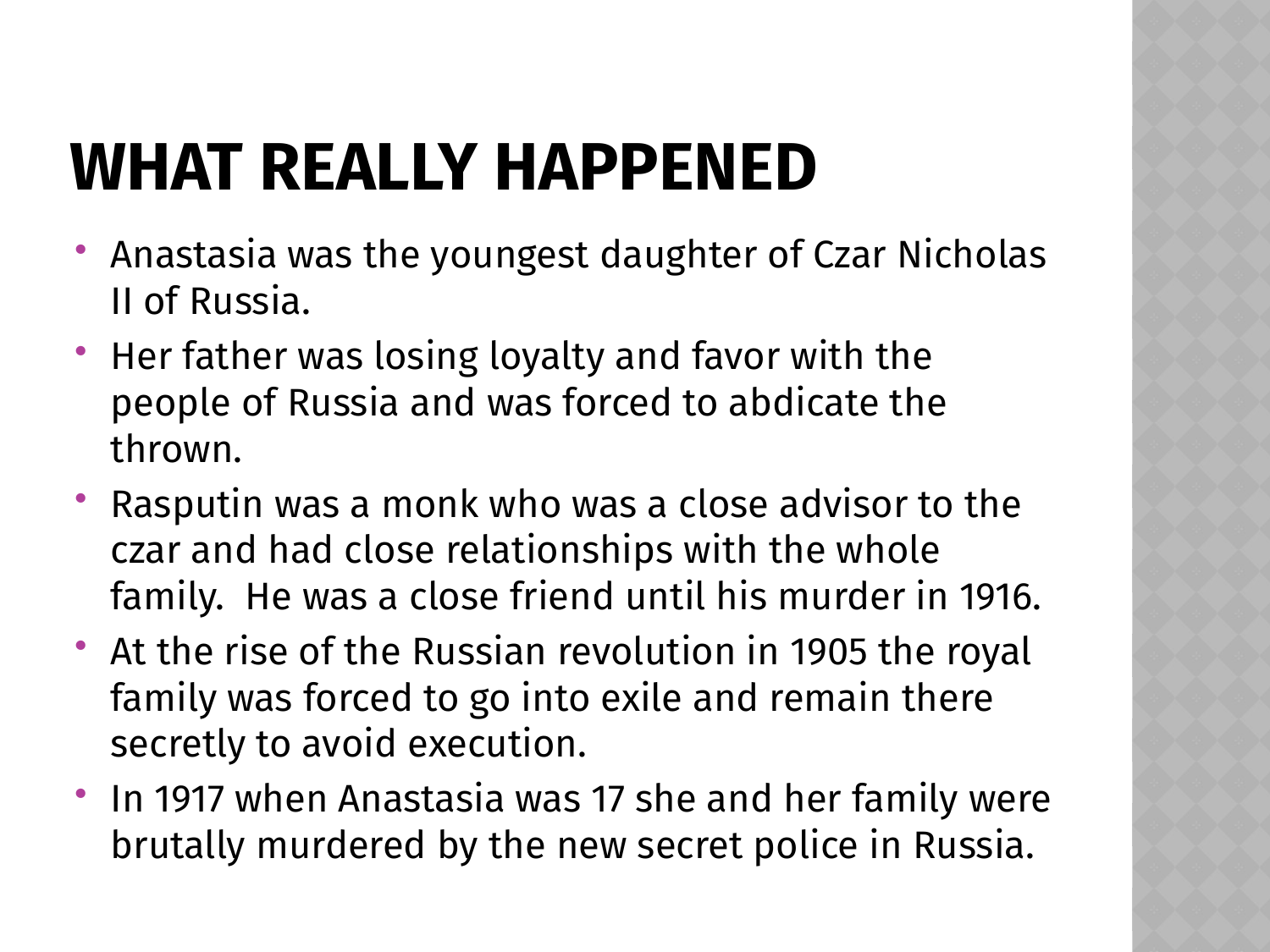

# What really happened
Anastasia was the youngest daughter of Czar Nicholas II of Russia.
Her father was losing loyalty and favor with the people of Russia and was forced to abdicate the thrown.
Rasputin was a monk who was a close advisor to the czar and had close relationships with the whole family.  He was a close friend until his murder in 1916.
At the rise of the Russian revolution in 1905 the royal family was forced to go into exile and remain there secretly to avoid execution.
In 1917 when Anastasia was 17 she and her family were brutally murdered by the new secret police in Russia.